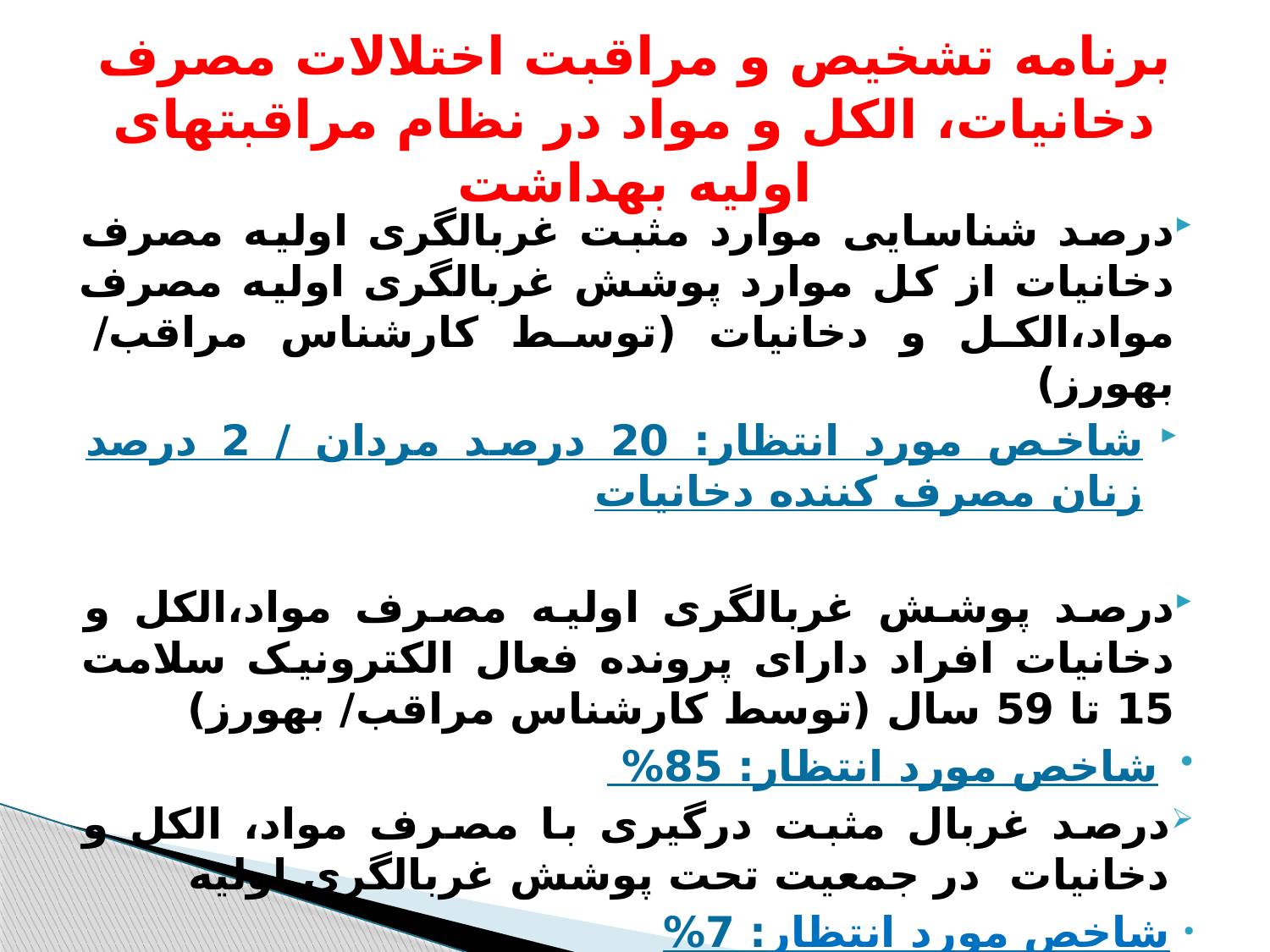

# برنامه تشخیص و مراقبت اختلالات مصرف دخانیات، الکل و مواد در نظام مراقبت­های اولیه بهداشت
درصد شناسایی موارد مثبت غربالگری اولیه مصرف دخانیات از کل موارد پوشش غربالگری اولیه مصرف مواد،الکل و دخانیات (توسط کارشناس مراقب/ بهورز)
شاخص مورد انتظار: 20 درصد مردان / 2 درصد زنان مصرف کننده دخانیات

درصد پوشش غربالگری اولیه مصرف مواد،الکل و دخانیات افراد دارای پرونده فعال الکترونیک سلامت 15 تا 59 سال (توسط کارشناس مراقب/ بهورز)
شاخص مورد انتظار: 85%
درصد غربال مثبت درگیری با مصرف مواد، الکل و دخانیات  در جمعیت تحت پوشش غربالگری اولیه
شاخص مورد انتظار: 7%